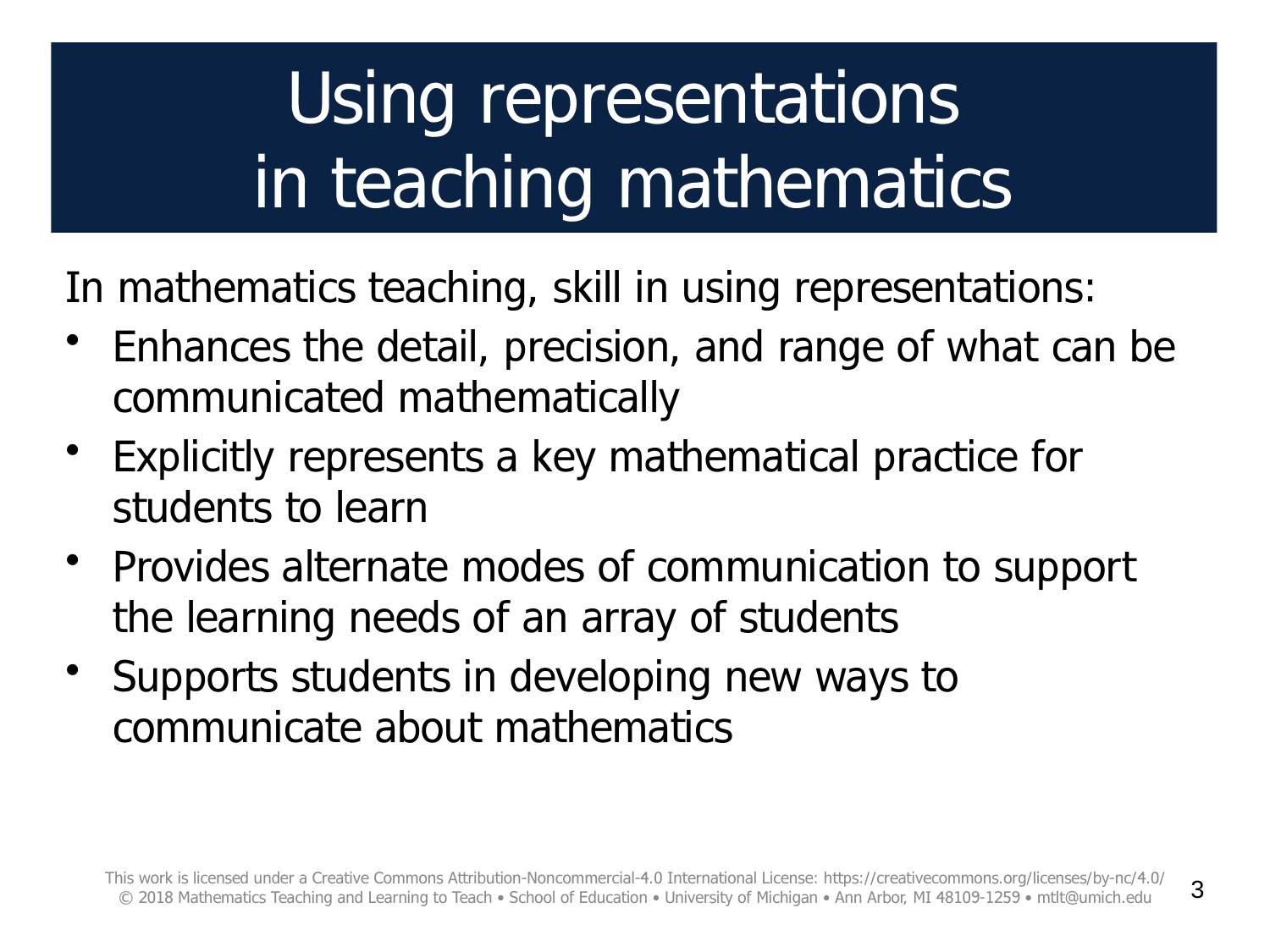

# Using representations in teaching mathematics
In mathematics teaching, skill in using representations:
Enhances the detail, precision, and range of what can be communicated mathematically
Explicitly represents a key mathematical practice for students to learn
Provides alternate modes of communication to support the learning needs of an array of students
Supports students in developing new ways to communicate about mathematics
This work is licensed under a Creative Commons Attribution-Noncommercial-4.0 International License: https://creativecommons.org/licenses/by-nc/4.0/
© 2018 Mathematics Teaching and Learning to Teach • School of Education • University of Michigan • Ann Arbor, MI 48109-1259 • mtlt@umich.edu
3